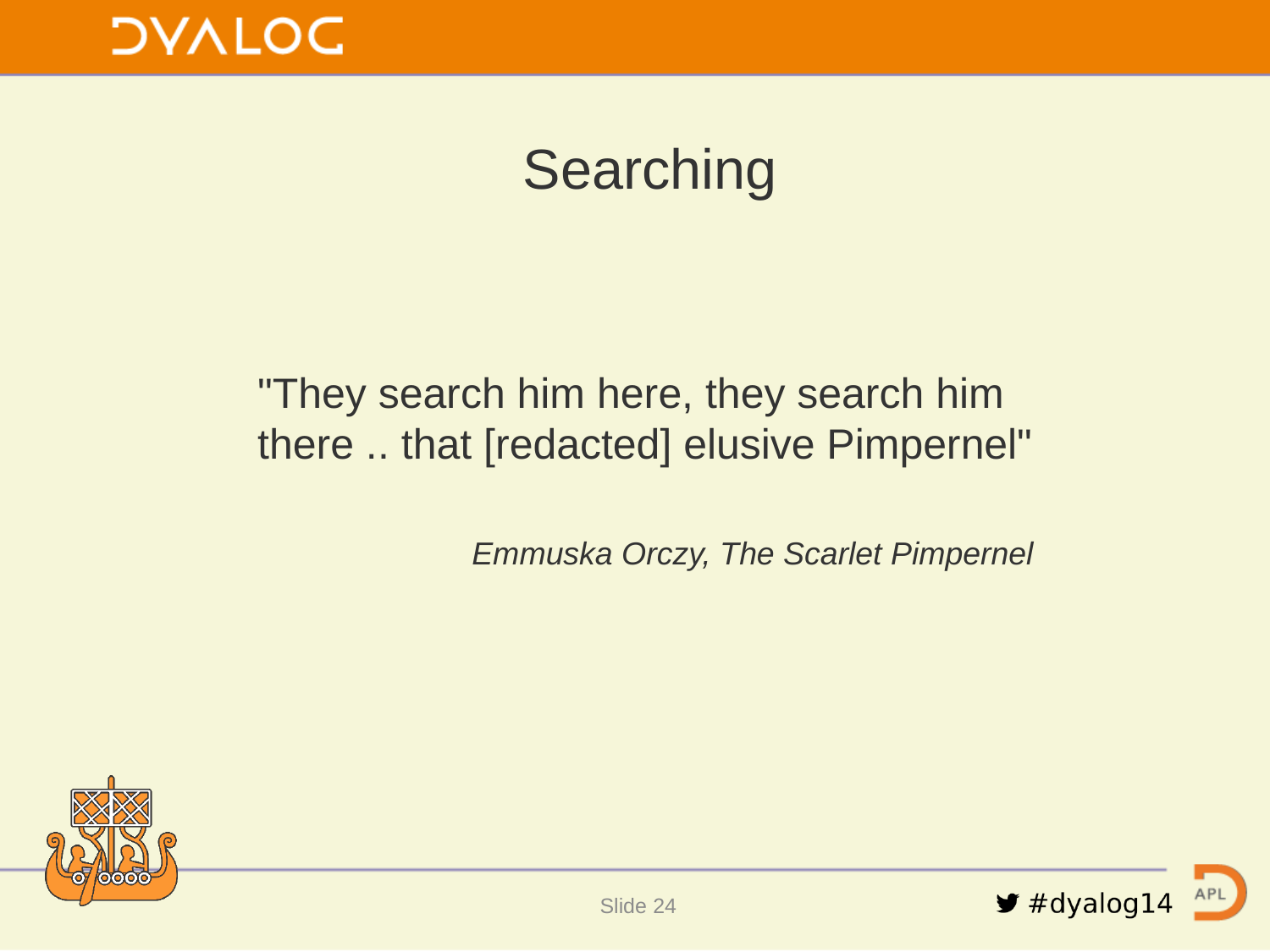

Searching

"They search him here, they search him there .. that [redacted] elusive Pimpernel"

Emmuska Orczy, The Scarlet Pimpernel
Slide 24